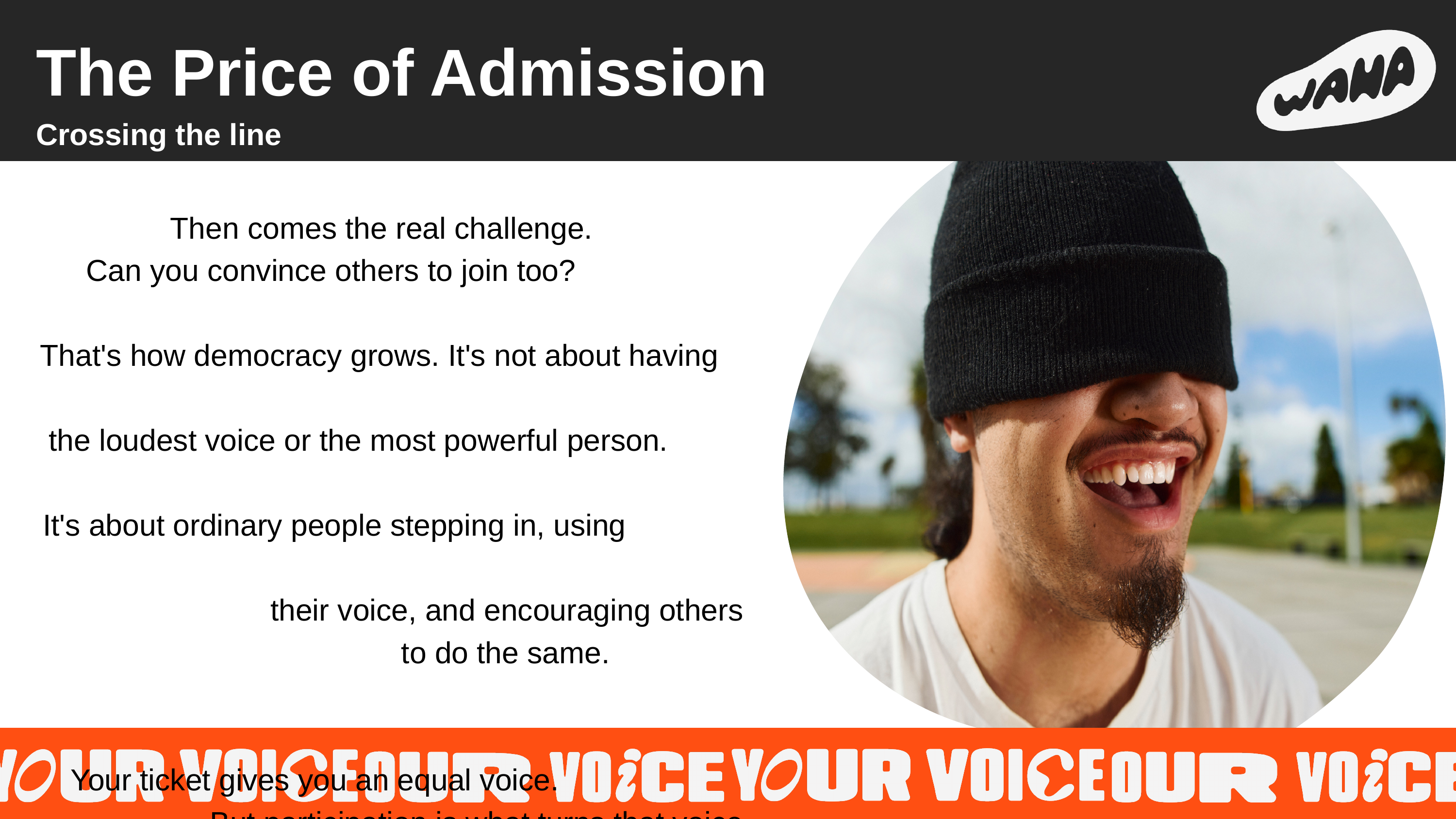

The Price of Admission
Crossing the line

Then comes the real challenge.
Can you convince others to join too?

That's how democracy grows. It's not about having
 the loudest voice or the most powerful person.
It's about ordinary people stepping in, using
their voice, and encouraging others
               				to do the same.

Your ticket gives you an equal voice.
But participation is what turns that voice
into real power.